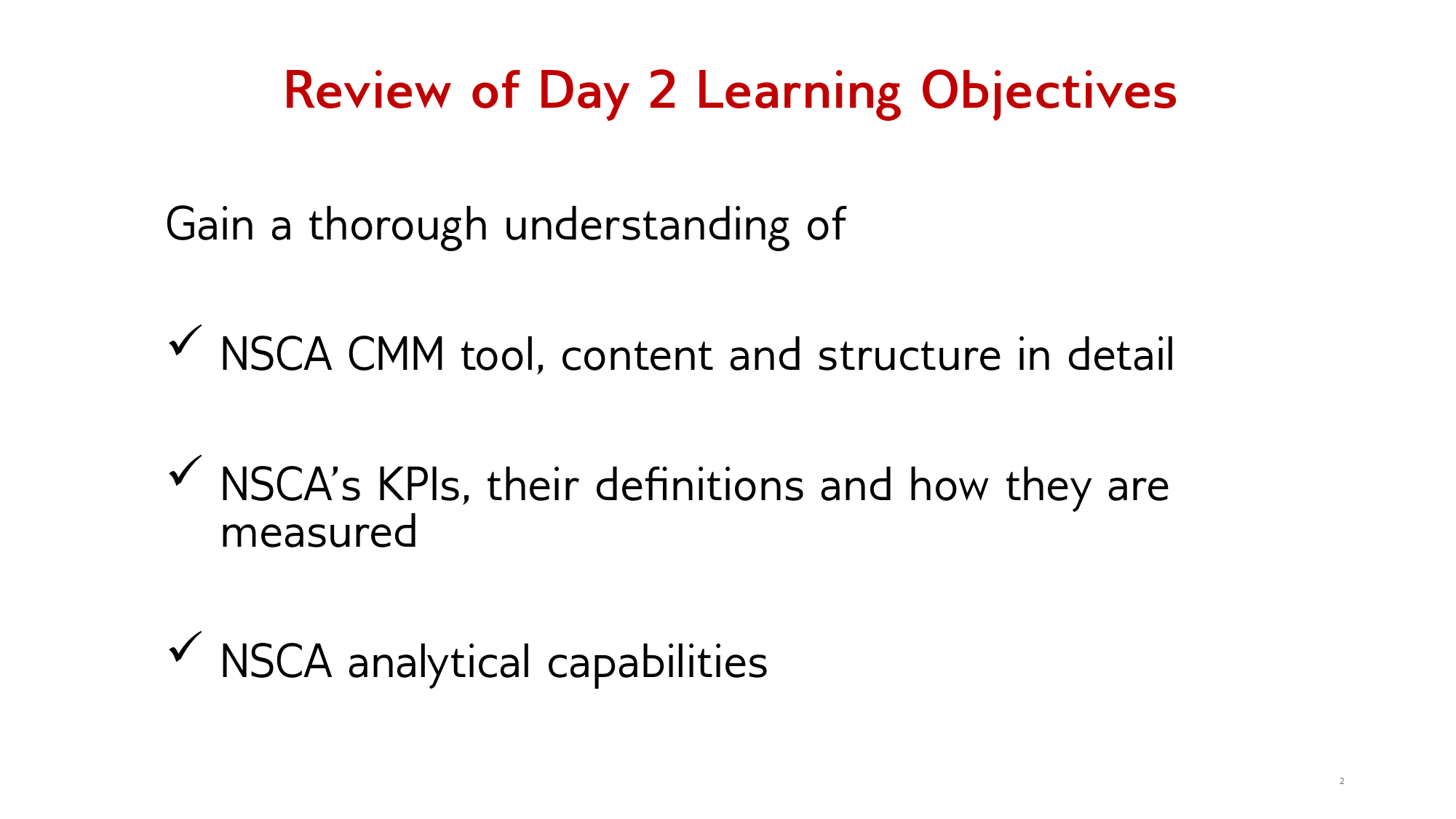

# Review of Day 2 Learning Objectives
Gain a thorough understanding of

NSCA CMM tool, content and structure in detail

NSCA’s KPIs, their definitions and how they are measured

NSCA analytical capabilities

2